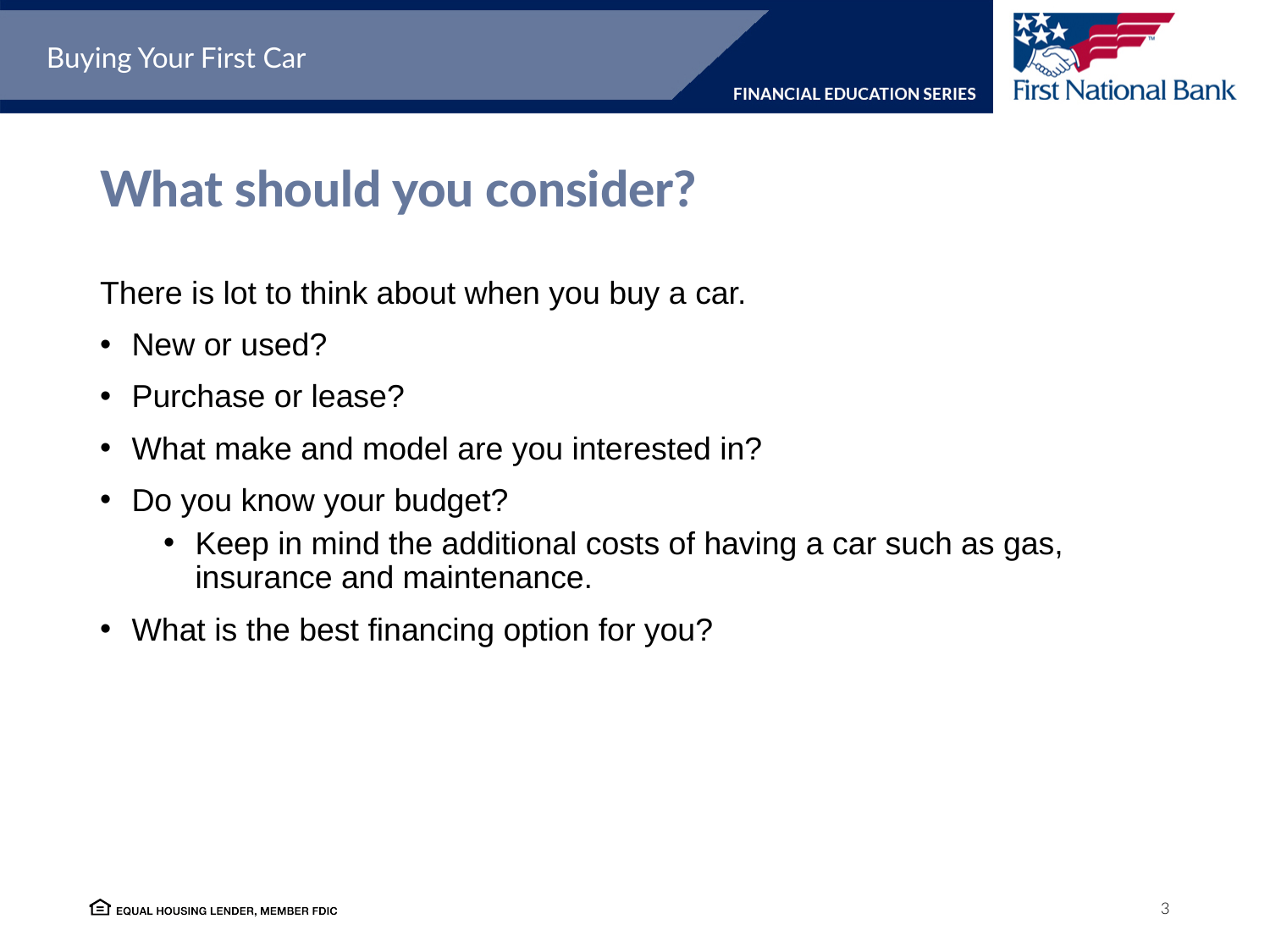

Buying Your First Car
# What should you consider?
There is lot to think about when you buy a car.
New or used?
Purchase or lease?
What make and model are you interested in?
Do you know your budget?
Keep in mind the additional costs of having a car such as gas, insurance and maintenance.
What is the best financing option for you?

3